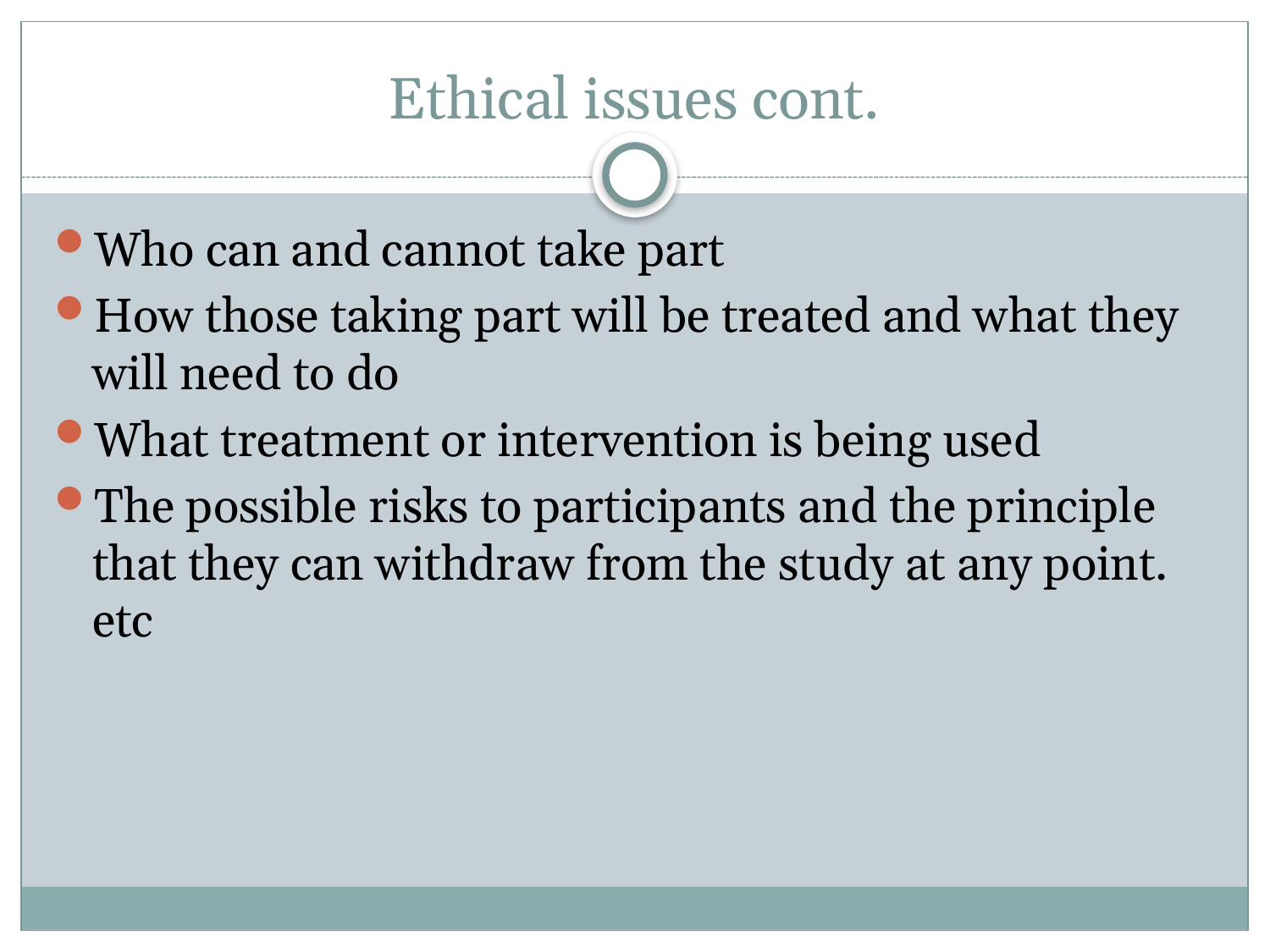

# Ethical issues cont.
Who can and cannot take part
How those taking part will be treated and what they will need to do
What treatment or intervention is being used
The possible risks to participants and the principle that they can withdraw from the study at any point. etc